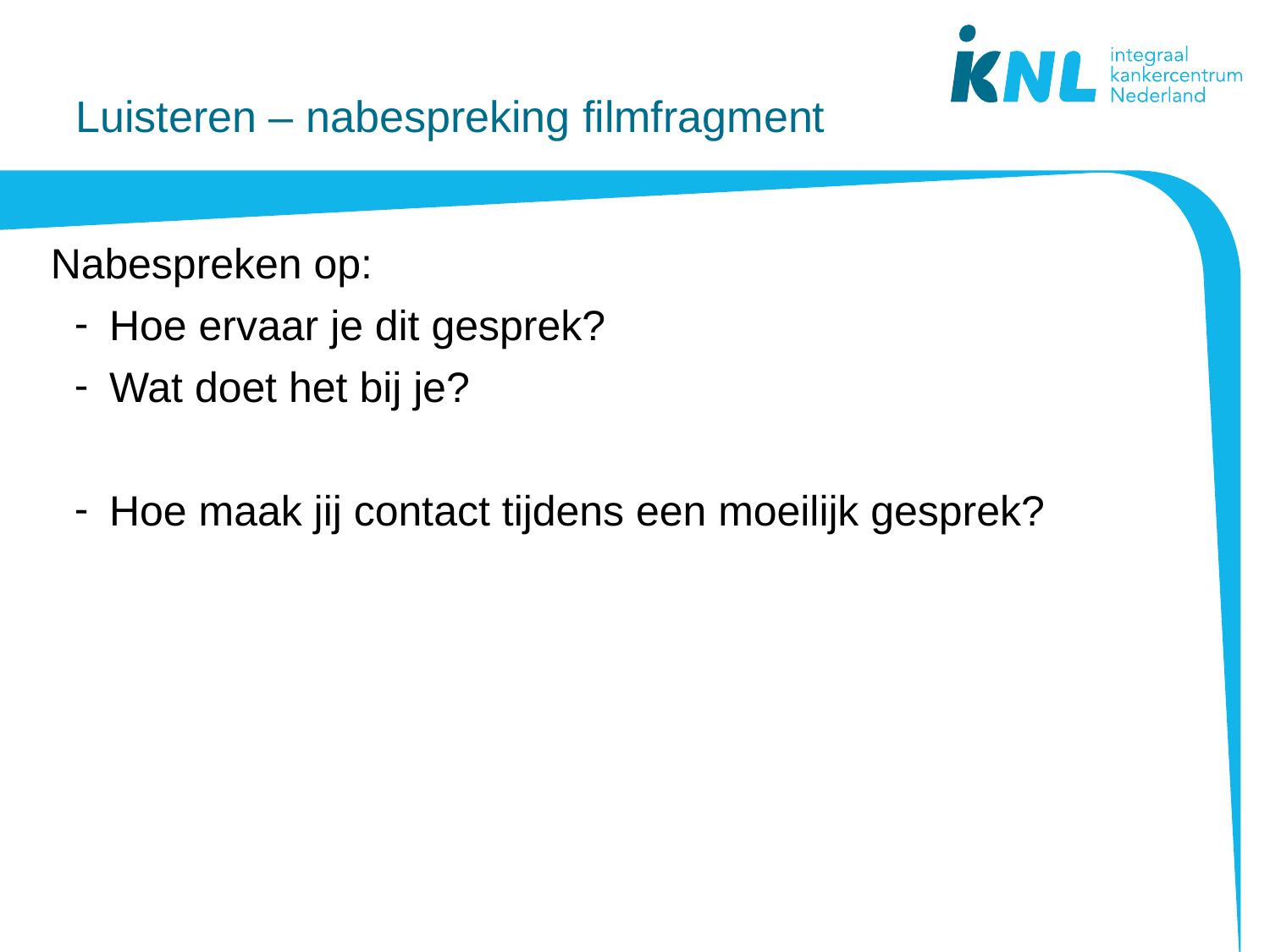

# Luisteren – nabespreking filmfragment
Nabespreken op:
Hoe ervaar je dit gesprek?
Wat doet het bij je?

Hoe maak jij contact tijdens een moeilijk gesprek?